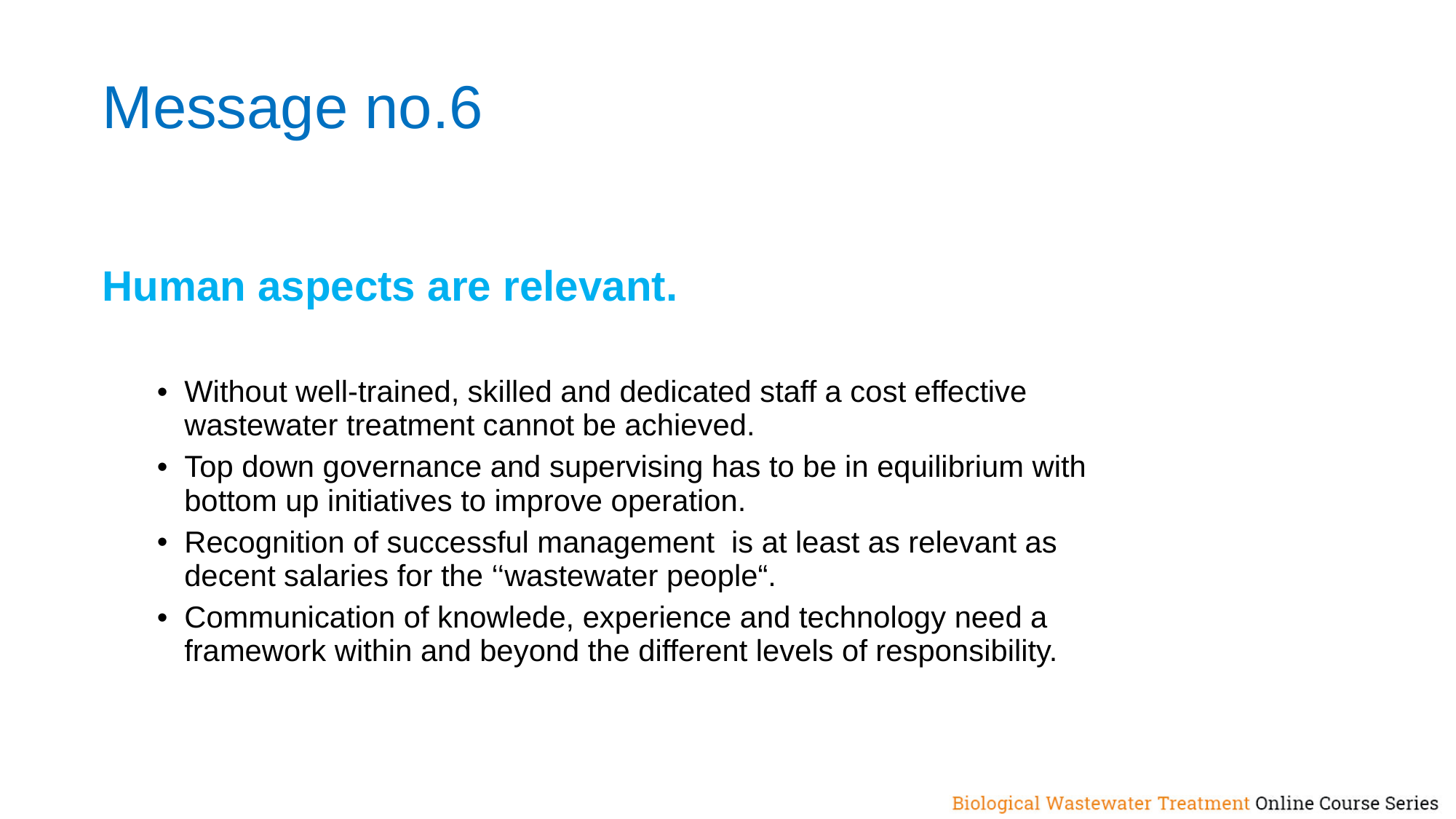

# Message no.6
Human aspects are relevant.

Without well-trained, skilled and dedicated staff a cost effective wastewater treatment cannot be achieved.
Top down governance and supervising has to be in equilibrium with bottom up initiatives to improve operation.
Recognition of successful management  is at least as relevant as decent salaries for the ‘‘wastewater people“.
Communication of knowlede, experience and technology need a framework within and beyond the different levels of responsibility.